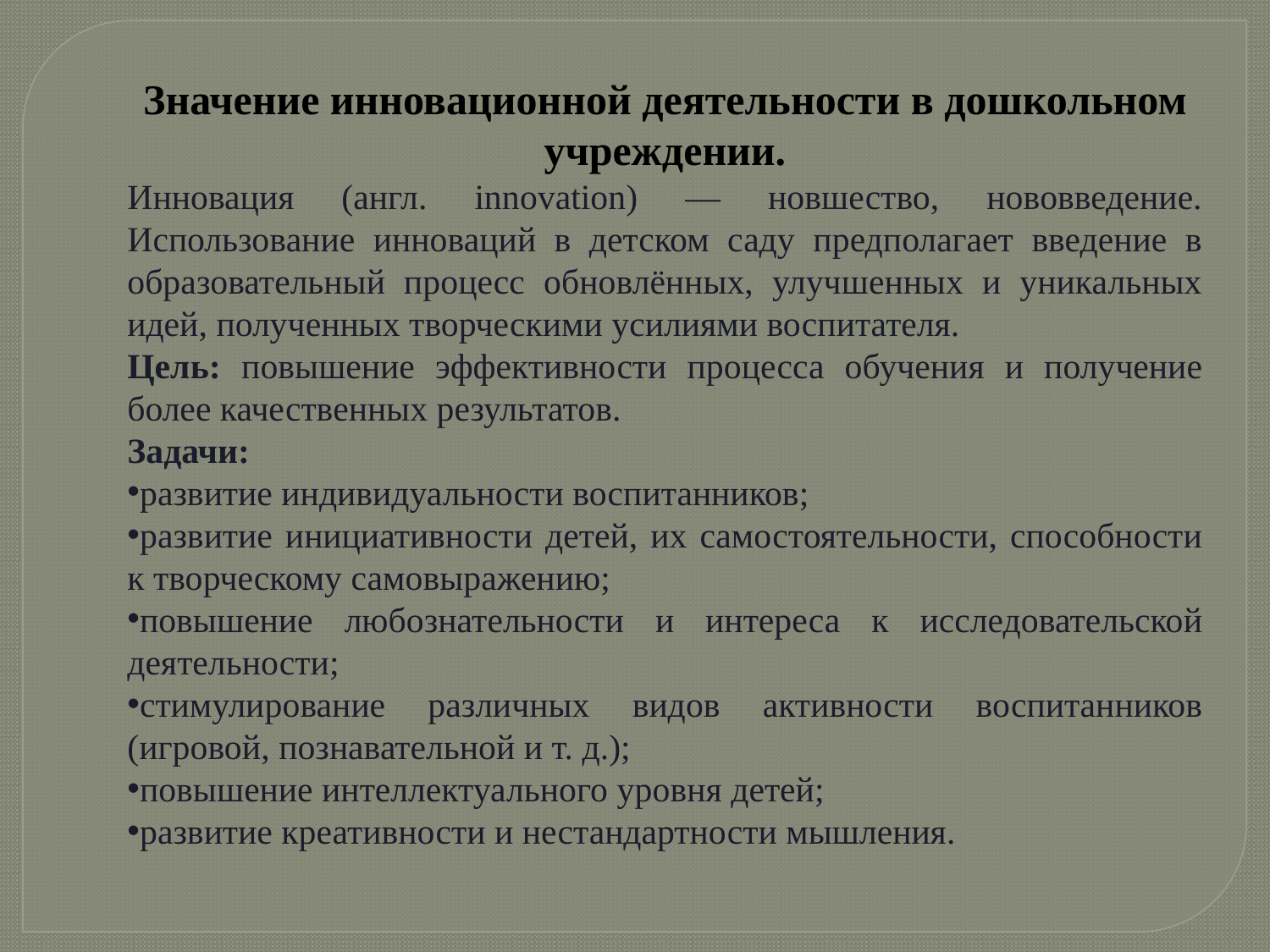

Значение инновационной деятельности в дошкольном учреждении.
Инновация (англ. innovation) — новшество, нововведение. Использование инноваций в детском саду предполагает введение в образовательный процесс обновлённых, улучшенных и уникальных идей, полученных творческими усилиями воспитателя.
Цель: повышение эффективности процесса обучения и получение более качественных результатов.
Задачи:
развитие индивидуальности воспитанников;
развитие инициативности детей, их самостоятельности, способности к творческому самовыражению;
повышение любознательности и интереса к исследовательской деятельности;
стимулирование различных видов активности воспитанников (игровой, познавательной и т. д.);
повышение интеллектуального уровня детей;
развитие креативности и нестандартности мышления.